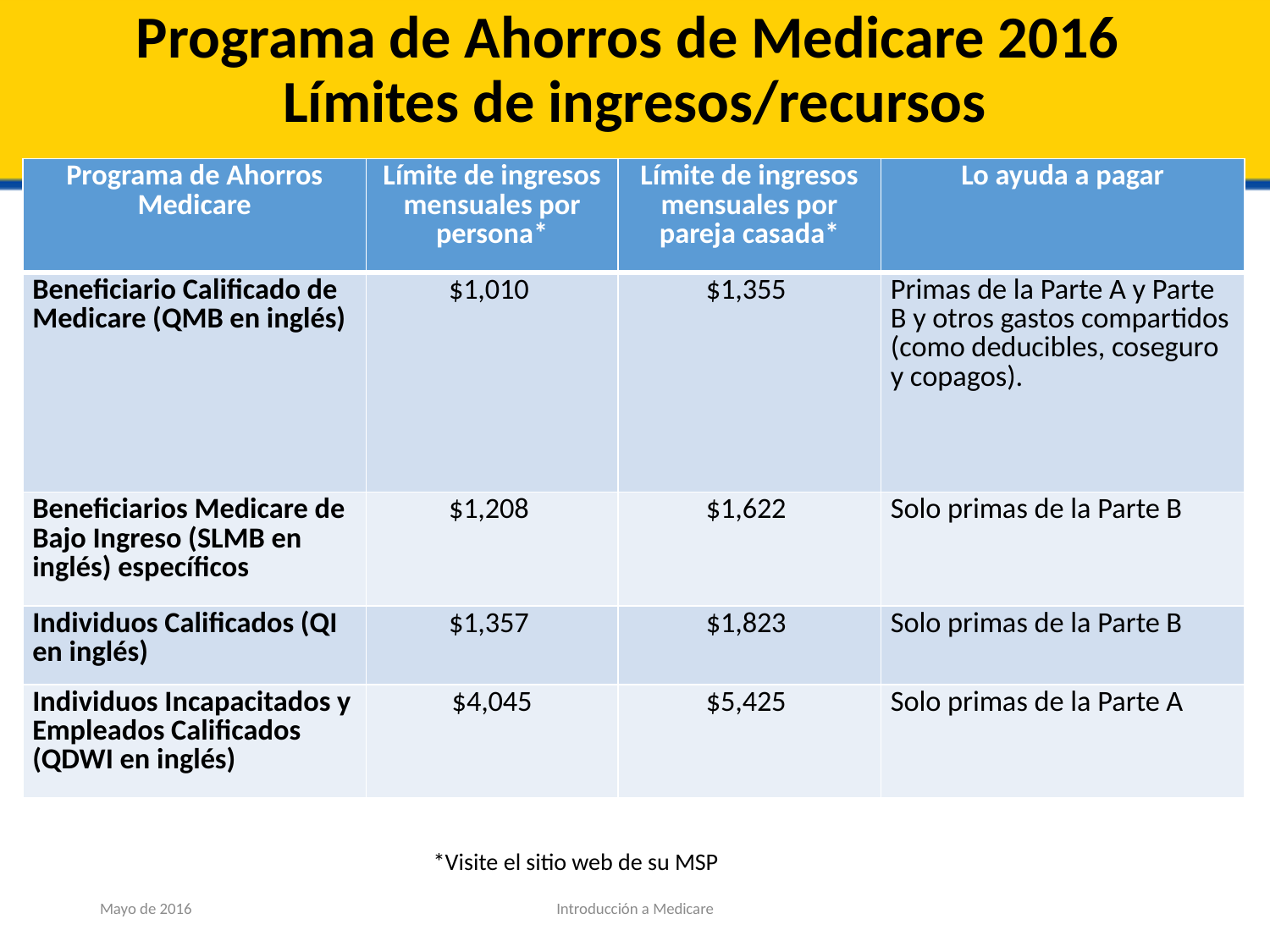

# Programa de Ahorros de Medicare 2016 Límites de ingresos/recursos
| Programa de Ahorros Medicare | Límite de ingresos mensuales por persona\* | Límite de ingresos mensuales por pareja casada\* | Lo ayuda a pagar |
| --- | --- | --- | --- |
| Beneficiario Calificado de Medicare (QMB en inglés) | $1,010 | $1,355 | Primas de la Parte A y Parte B y otros gastos compartidos (como deducibles, coseguro y copagos). |
| Beneficiarios Medicare de Bajo Ingreso (SLMB en inglés) específicos | $1,208 | $1,622 | Solo primas de la Parte B |
| Individuos Calificados (QI en inglés) | $1,357 | $1,823 | Solo primas de la Parte B |
| Individuos Incapacitados y Empleados Calificados (QDWI en inglés) | $4,045 | $5,425 | Solo primas de la Parte A |
*Visite el sitio web de su MSP
Mayo de 2016
Introducción a Medicare